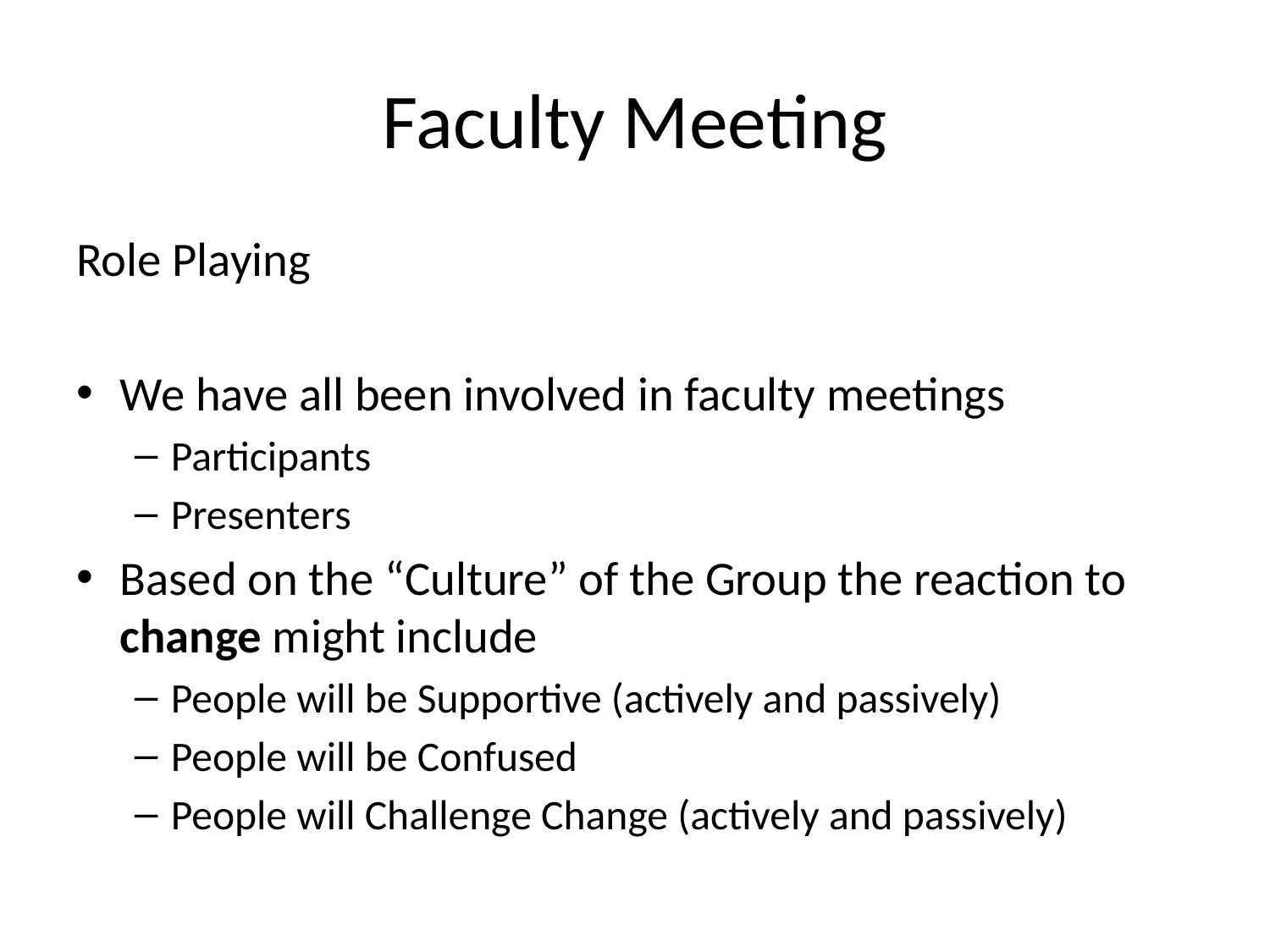

# Faculty Meeting
Role Playing

We have all been involved in faculty meetings
Participants
Presenters
Based on the “Culture” of the Group the reaction to change might include
People will be Supportive (actively and passively)
People will be Confused
People will Challenge Change (actively and passively)